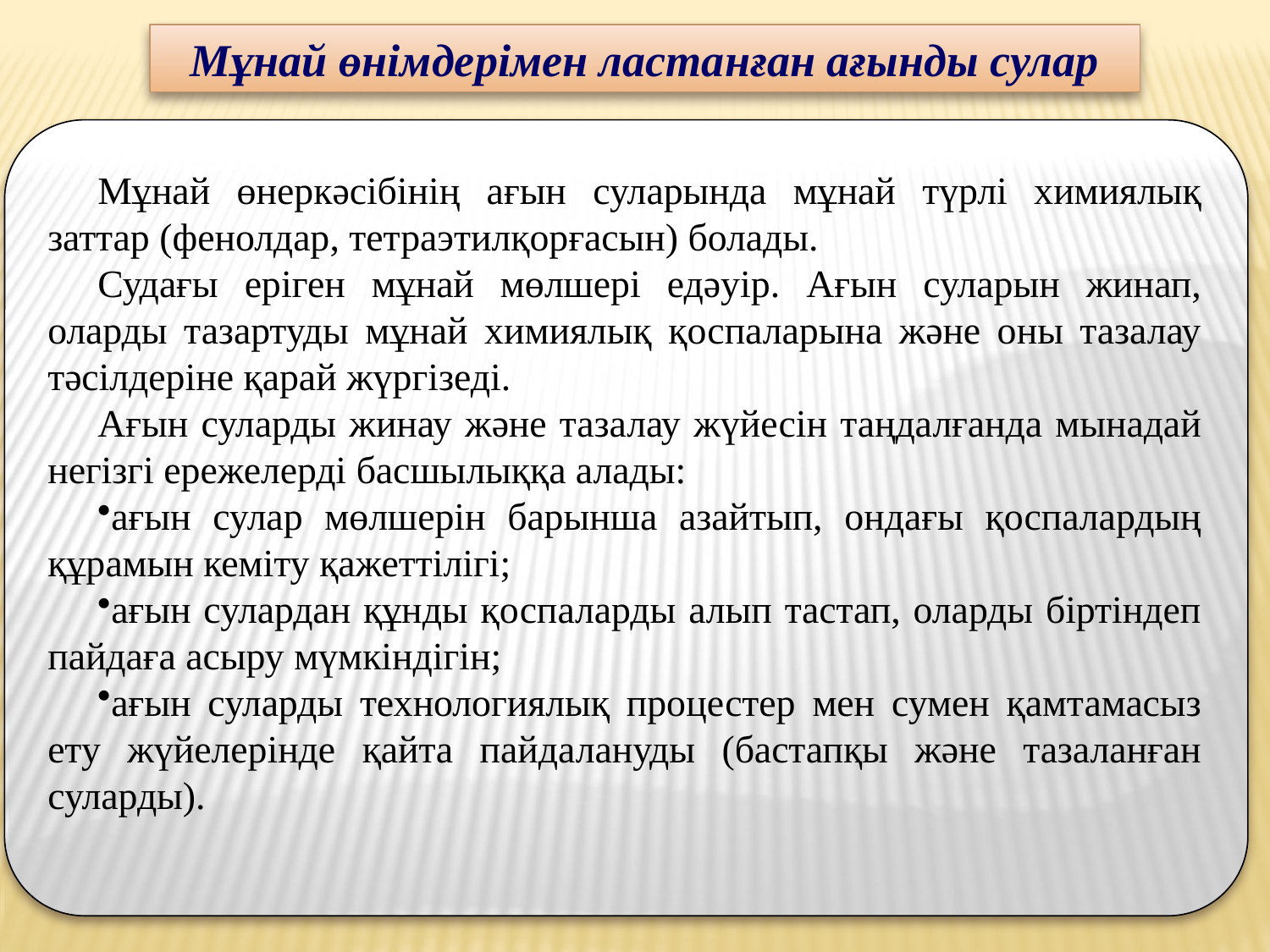

Мұнай өнімдерімен ластанған ағынды сулар

Мұнай өнеркәсібінің ағын суларында мұнай түрлі химиялық заттар (фенолдар, тетраэтилқорғасын) болады.
Судағы еріген мұнай мөлшері едәуір. Ағын суларын жинап, оларды тазартуды мұнай химиялық қоспаларына және оны тазалау тәсілдеріне қарай жүргізеді.
Ағын суларды жинау және тазалау жүйесін таңдалғанда мынадай негізгі ережелерді басшылыққа алады:
ағын сулар мөлшерін барынша азайтып, ондағы қоспалардың құрамын кеміту қажеттілігі;
ағын сулардан құнды қоспаларды алып тастап, оларды біртіндеп пайдаға асыру мүмкіндігін;
ағын суларды технологиялық процестер мен сумен қамтамасыз ету жүйелерінде қайта пайдалануды (бастапқы және тазаланған суларды).